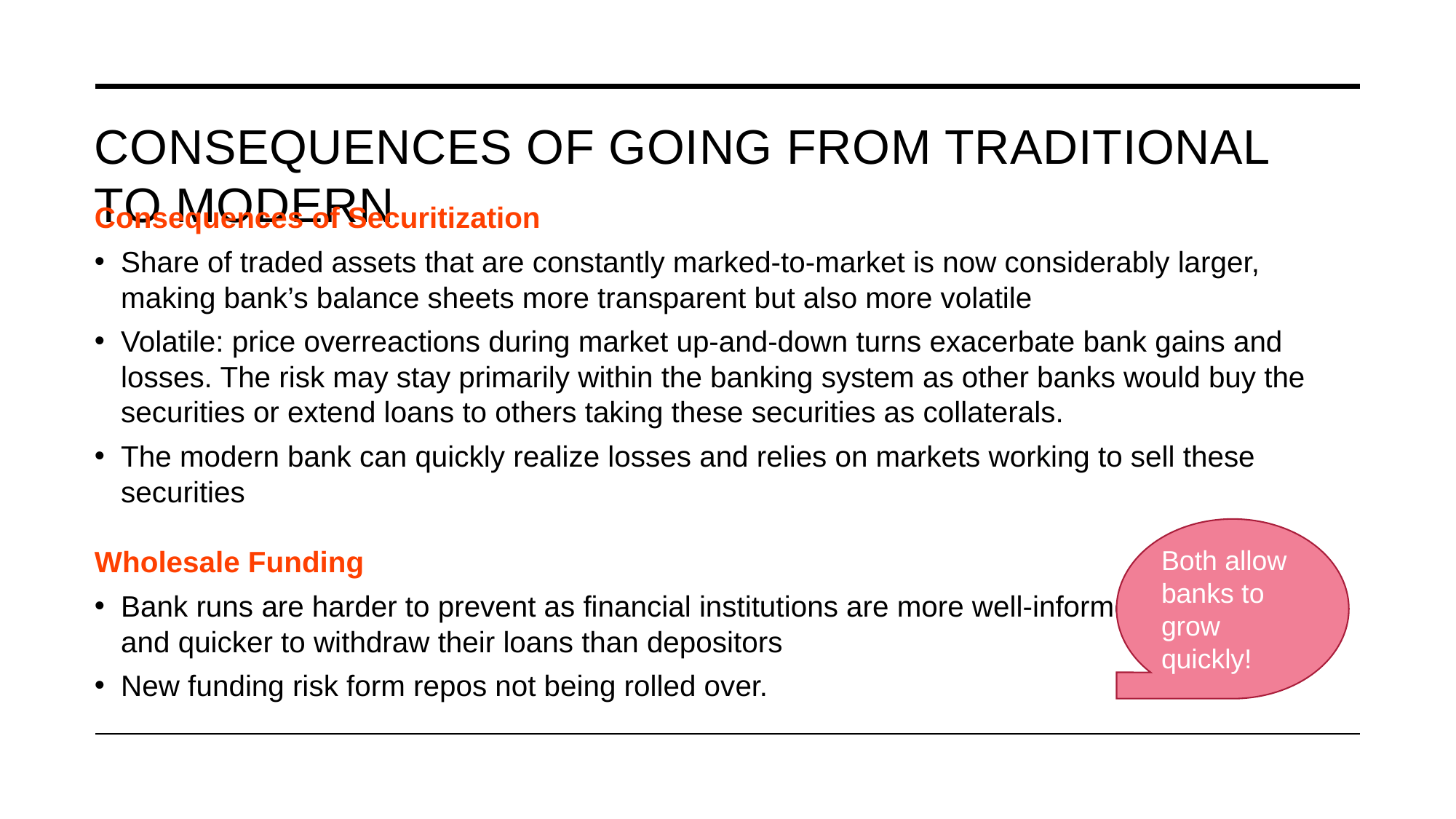

# Consequences of going from traditional to modern
Consequences of Securitization
Share of traded assets that are constantly marked-to-market is now considerably larger, making bank’s balance sheets more transparent but also more volatile
Volatile: price overreactions during market up-and-down turns exacerbate bank gains and losses. The risk may stay primarily within the banking system as other banks would buy the securities or extend loans to others taking these securities as collaterals.
The modern bank can quickly realize losses and relies on markets working to sell these securities
Wholesale Funding
Bank runs are harder to prevent as financial institutions are more well-informed
and quicker to withdraw their loans than depositors
New funding risk form repos not being rolled over.
Both allow banks to grow quickly!